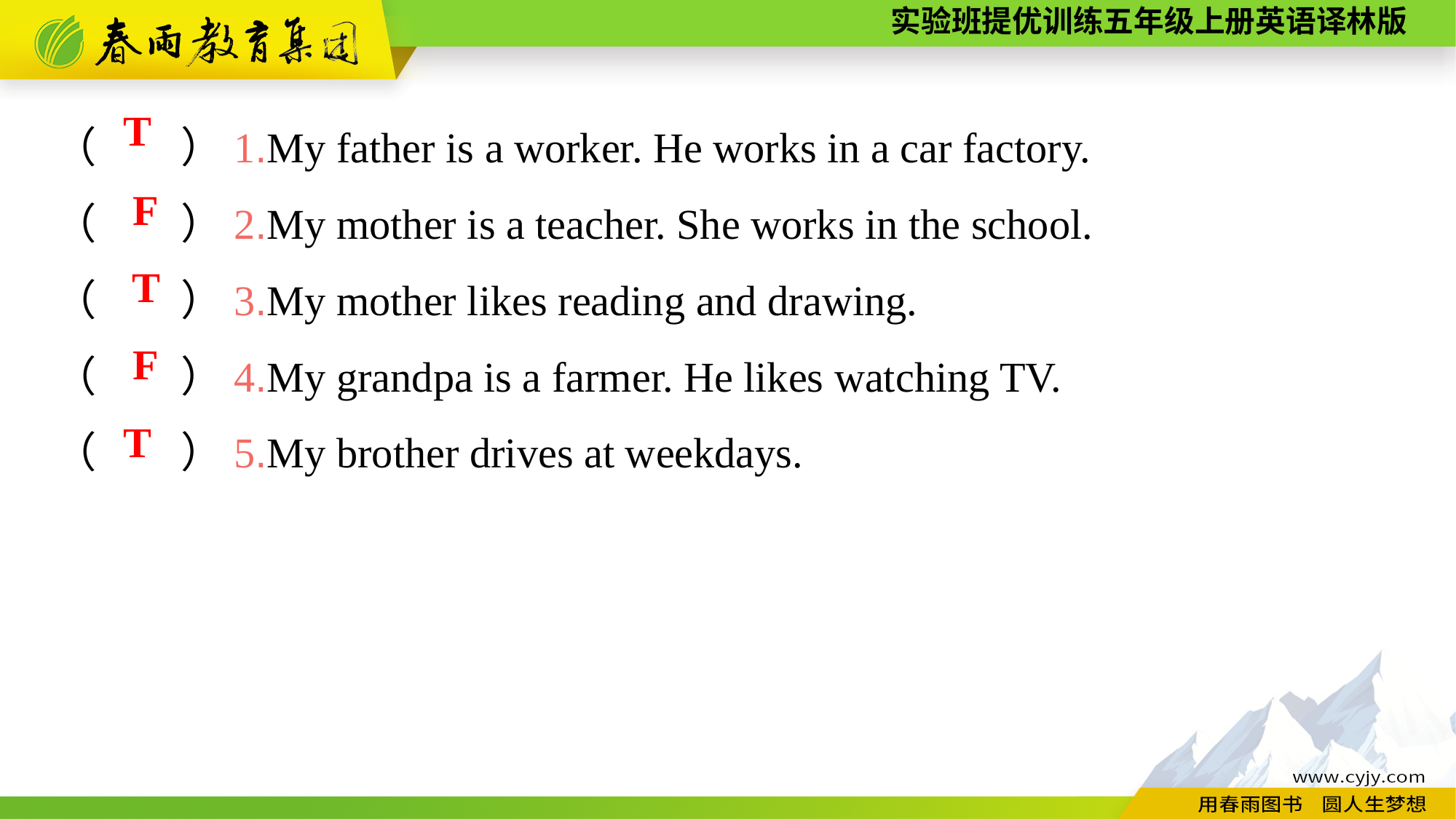

（　　）1.My father is a worker. He works in a car factory.
（　　）2.My mother is a teacher. She works in the school.
（　　）3.My mother likes reading and drawing.
（　　）4.My grandpa is a farmer. He likes watching TV.
（　　）5.My brother drives at weekdays.
T
F
T
F
T